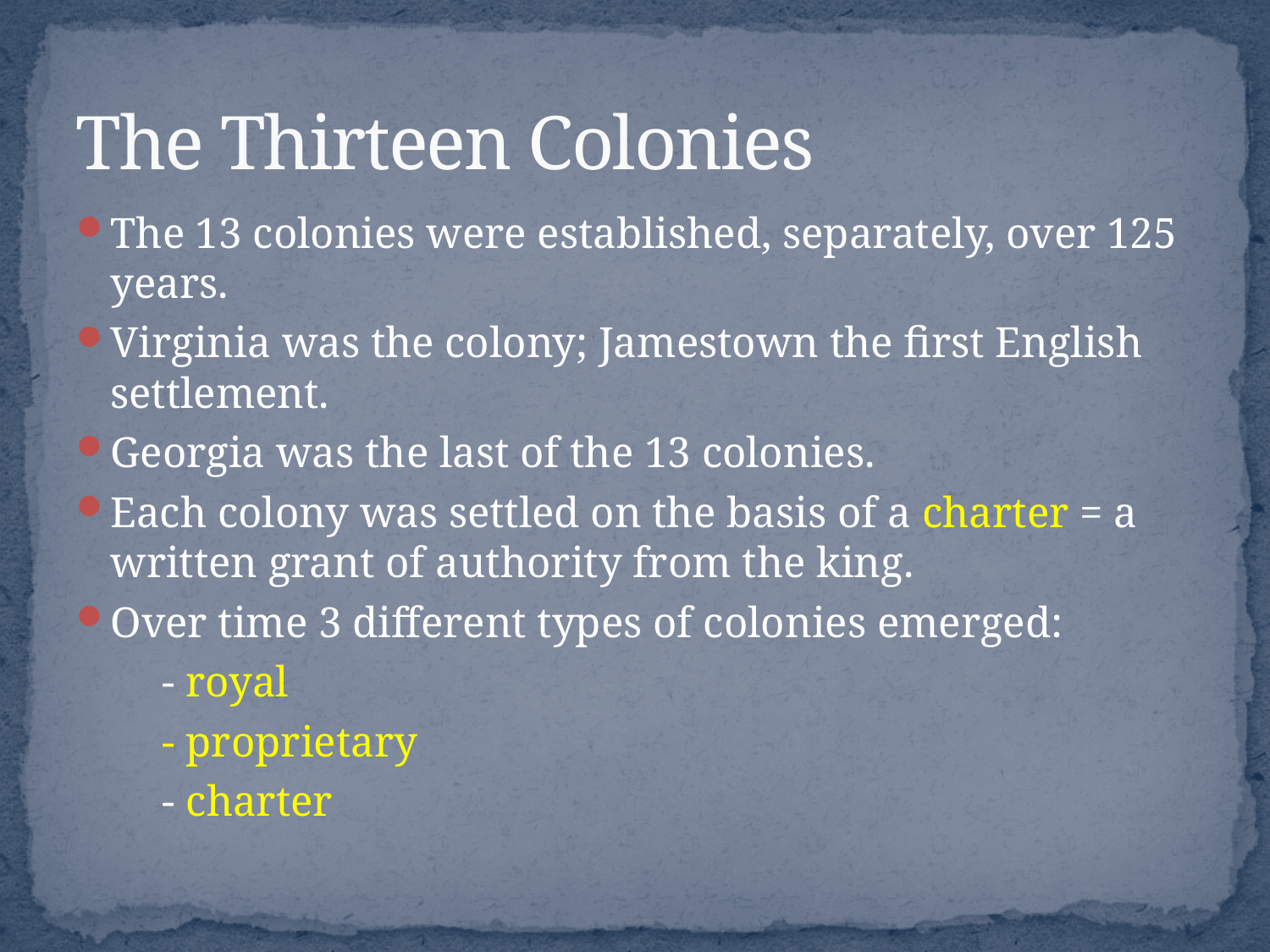

# The Thirteen Colonies
The 13 colonies were established, separately, over 125 years.
Virginia was the colony; Jamestown the first English settlement.
Georgia was the last of the 13 colonies.
Each colony was settled on the basis of a charter = a written grant of authority from the king.
Over time 3 different types of colonies emerged:
        - royal
        - proprietary
        - charter